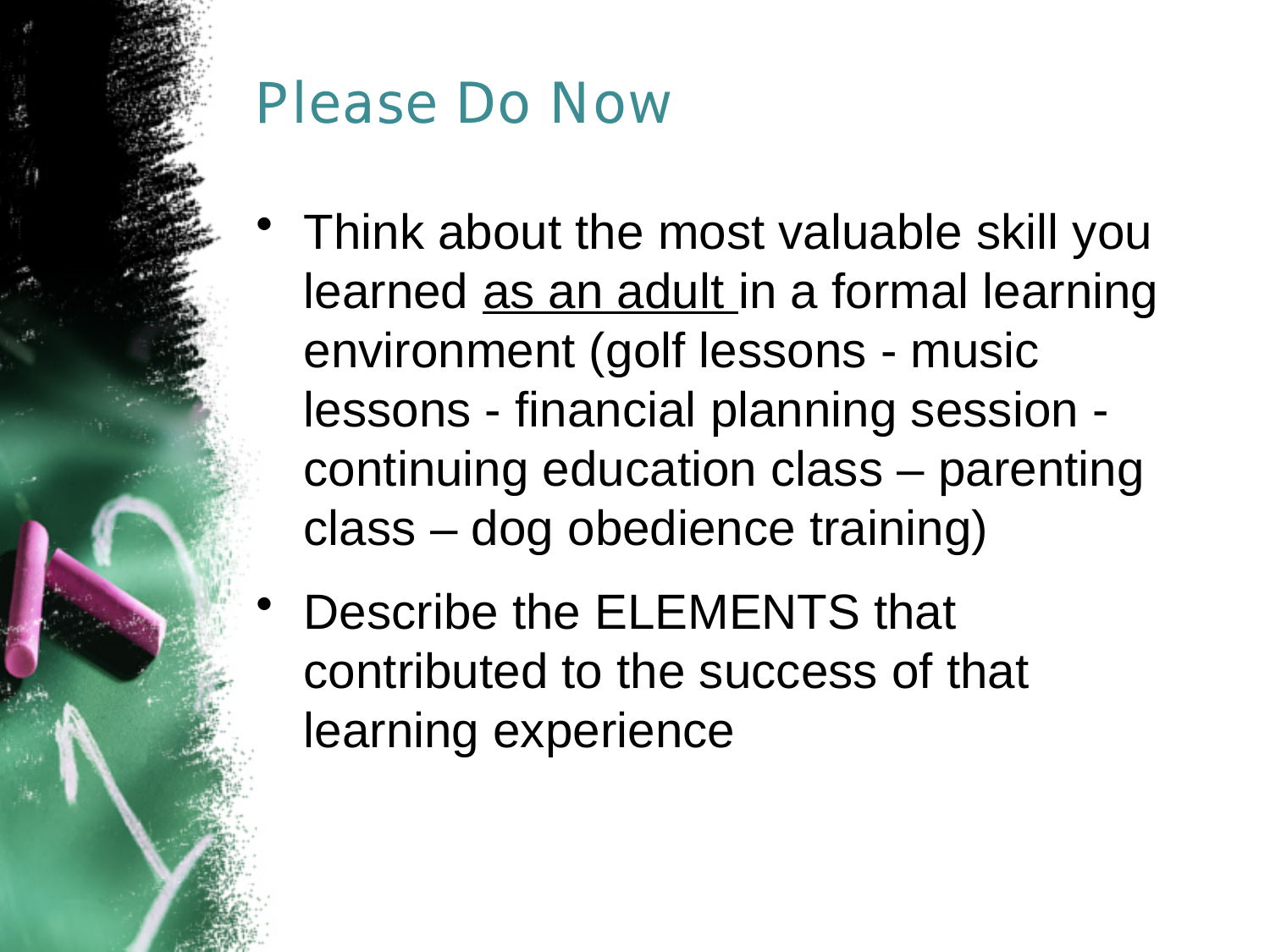

# Please Do Now

Think about the most valuable skill you learned as an adult in a formal learning environment (golf lessons - music lessons - financial planning session - continuing education class – parenting class – dog obedience training)
Describe the ELEMENTS that contributed to the success of that learning experience